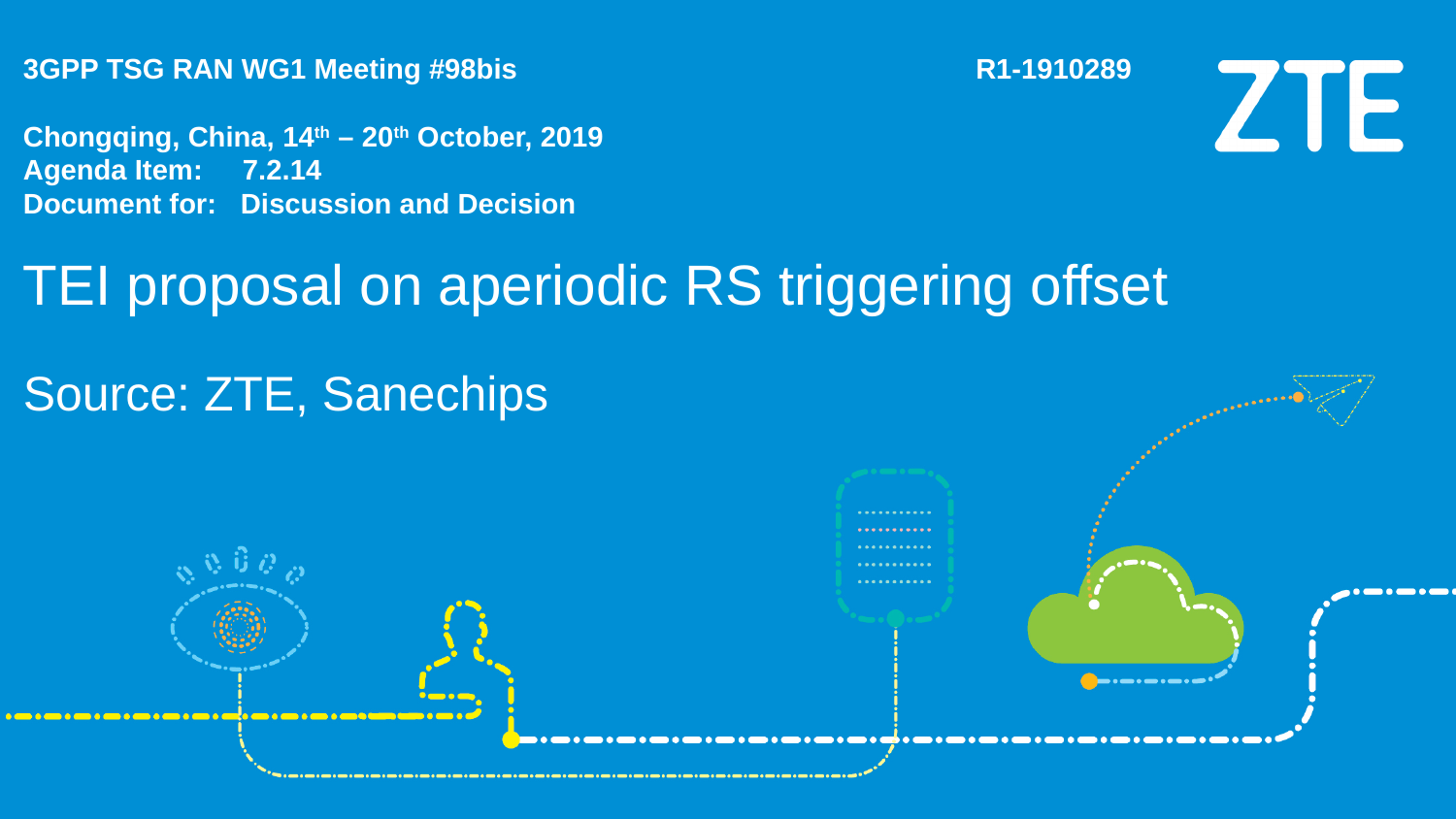

# 3GPP TSG RAN WG1 Meeting #98bis Chongqing, China, 14th – 20th October, 2019 Agenda Item:     7.2.14 Document for:   Discussion and Decision
R1-1910289
TEI proposal on aperiodic RS triggering offset
Source: ZTE, Sanechips